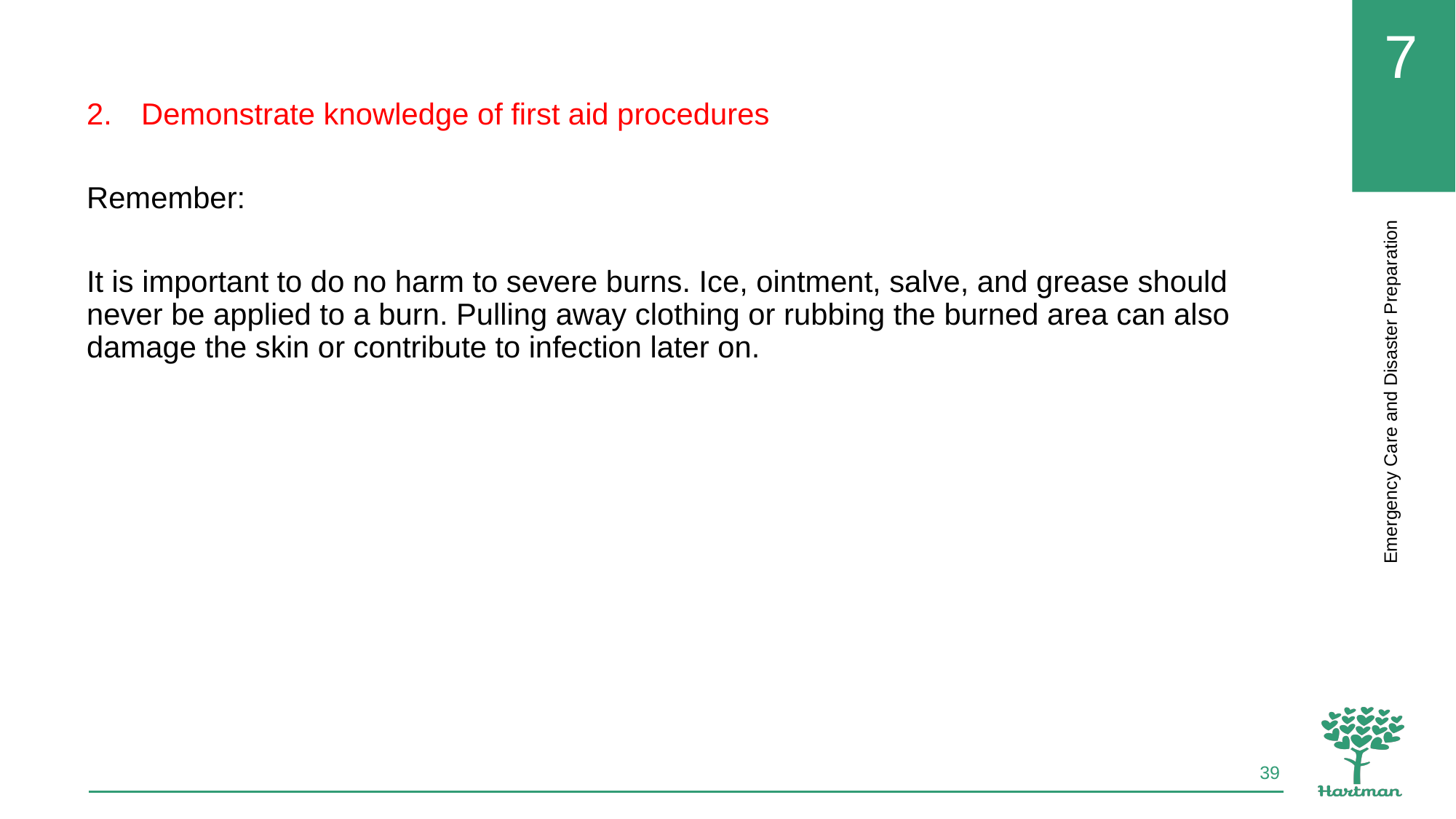

Demonstrate knowledge of first aid procedures

Remember:

It is important to do no harm to severe burns. Ice, ointment, salve, and grease should never be applied to a burn. Pulling away clothing or rubbing the burned area can also damage the skin or contribute to infection later on.

39